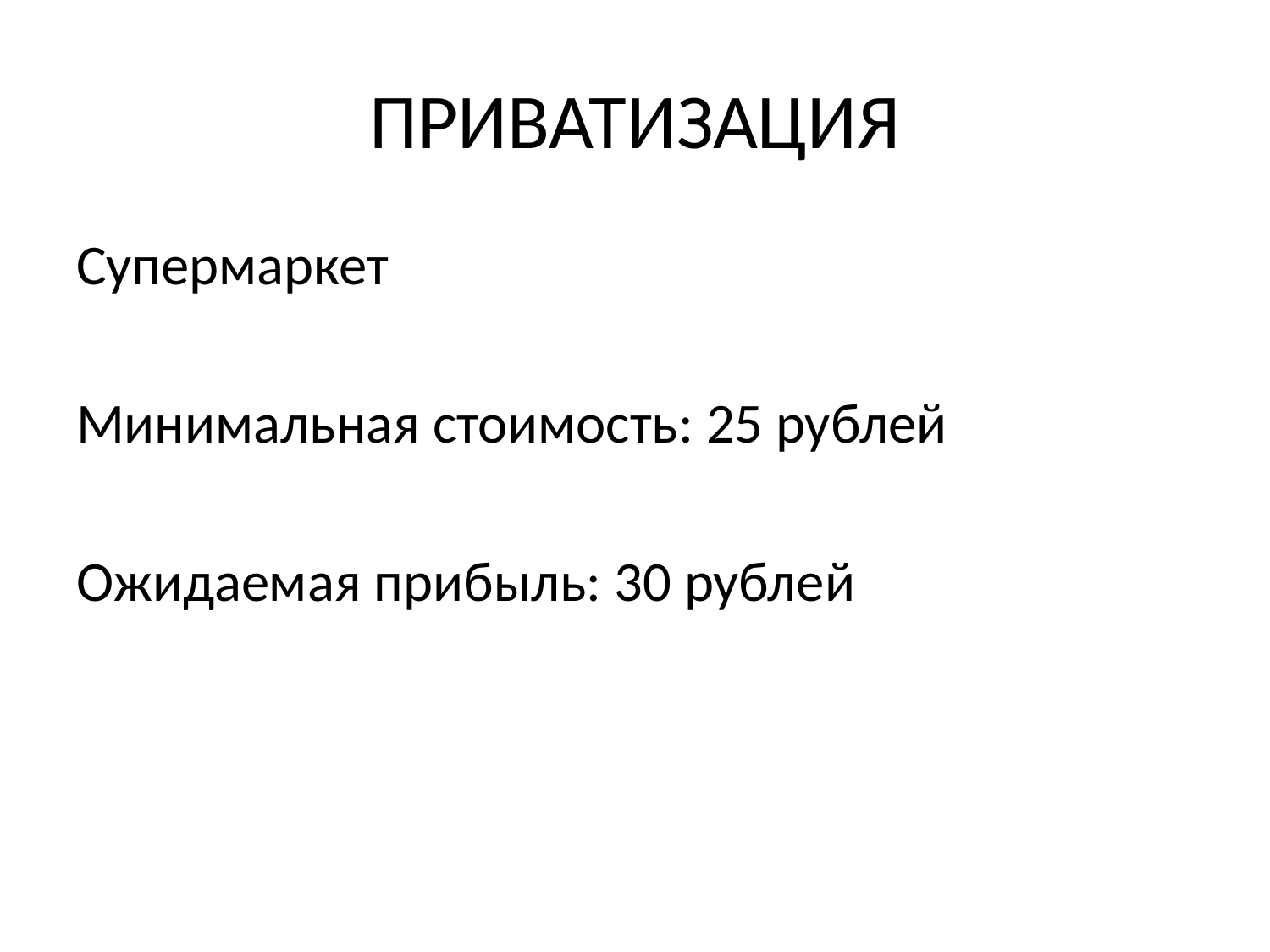

# ПРИВАТИЗАЦИЯ
Супермаркет

Минимальная стоимость: 25 рублей

Ожидаемая прибыль: 30 рублей